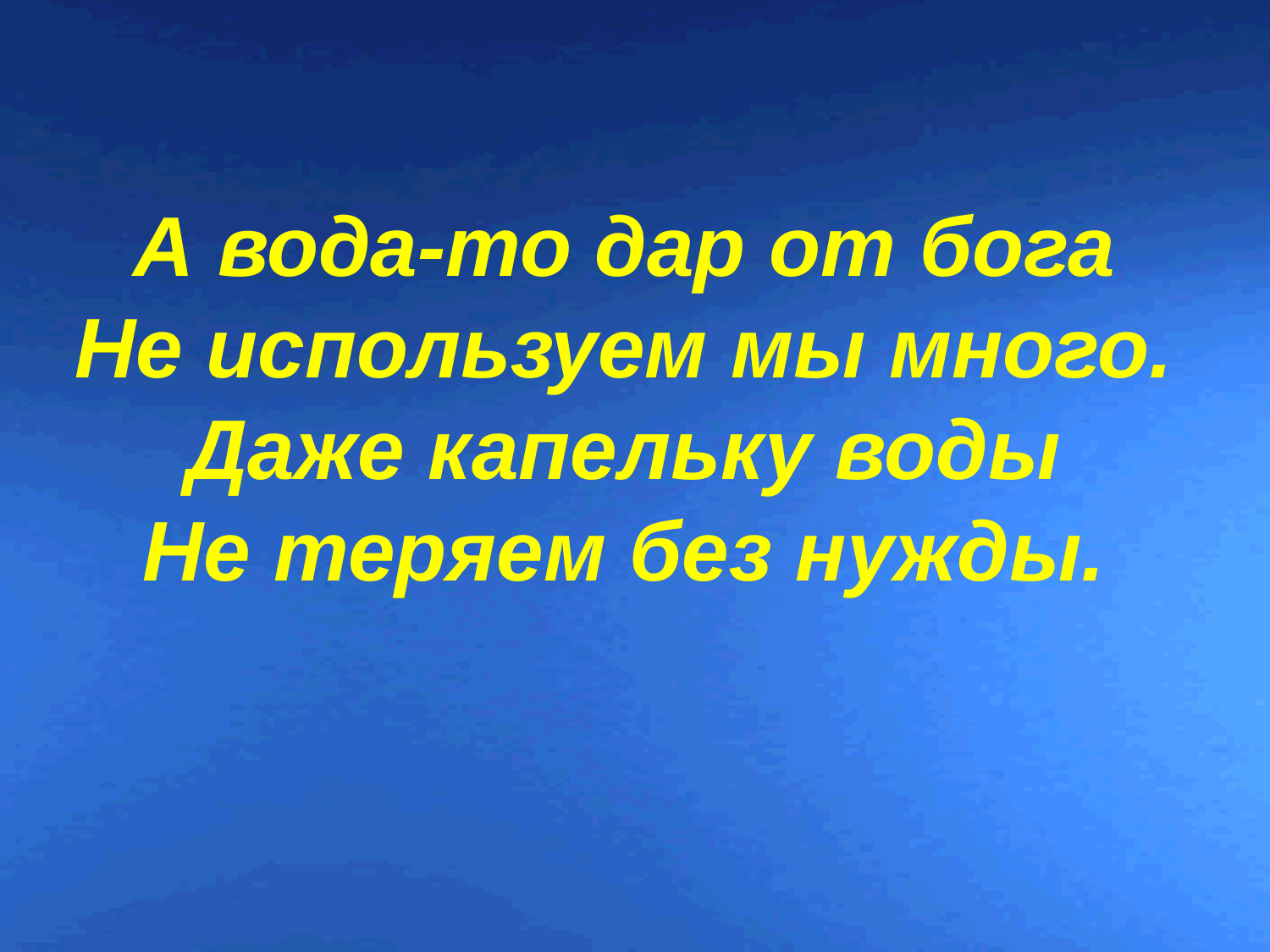

# А вода-то дар от бога Не используем мы много. Даже капельку воды Не теряем без нужды.